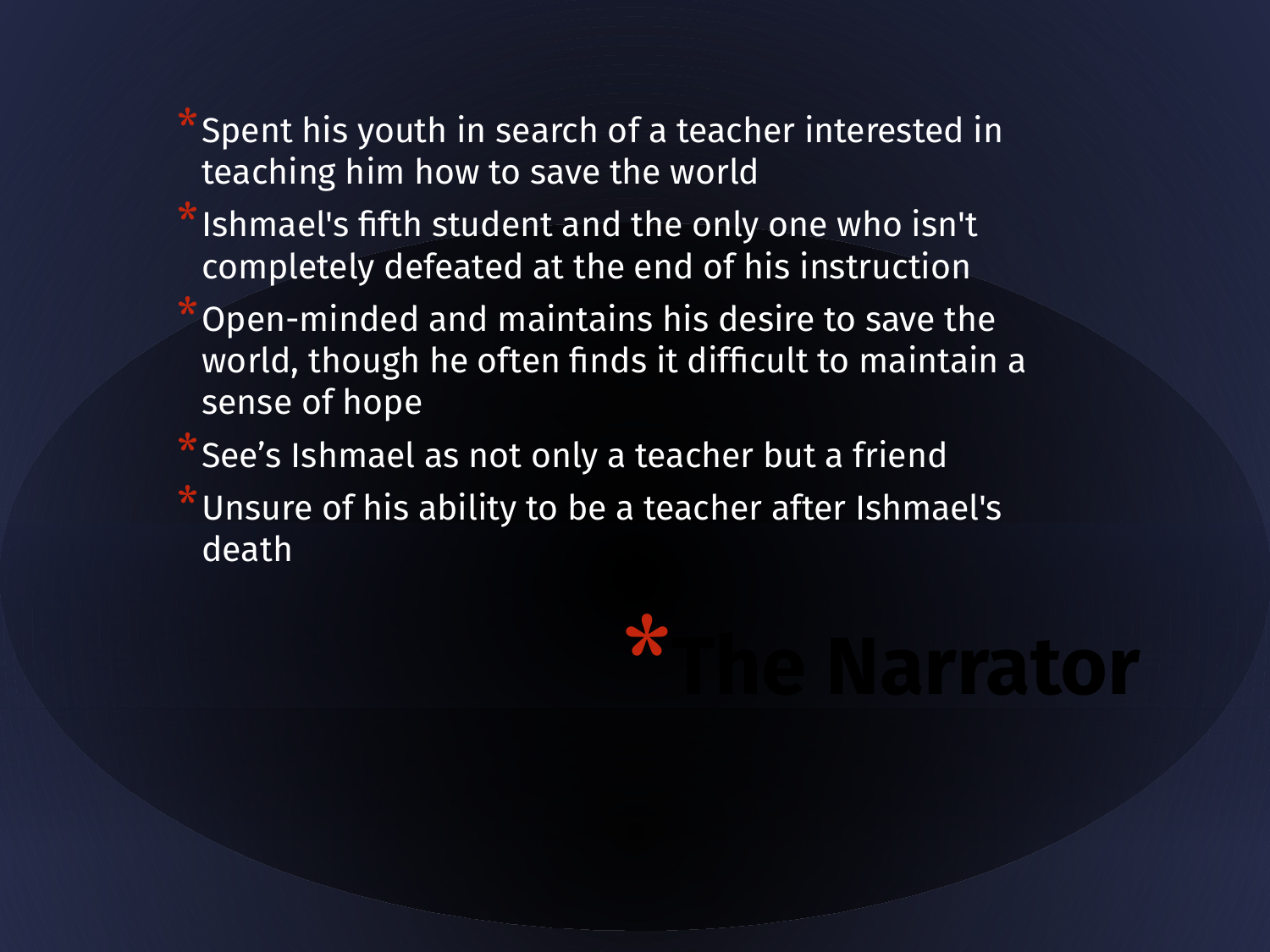

Spent his youth in search of a teacher interested in teaching him how to save the world
Ishmael's fifth student and the only one who isn't completely defeated at the end of his instruction
Open-minded and maintains his desire to save the world, though he often finds it difficult to maintain a sense of hope
See’s Ishmael as not only a teacher but a friend
Unsure of his ability to be a teacher after Ishmael's death
# The Narrator